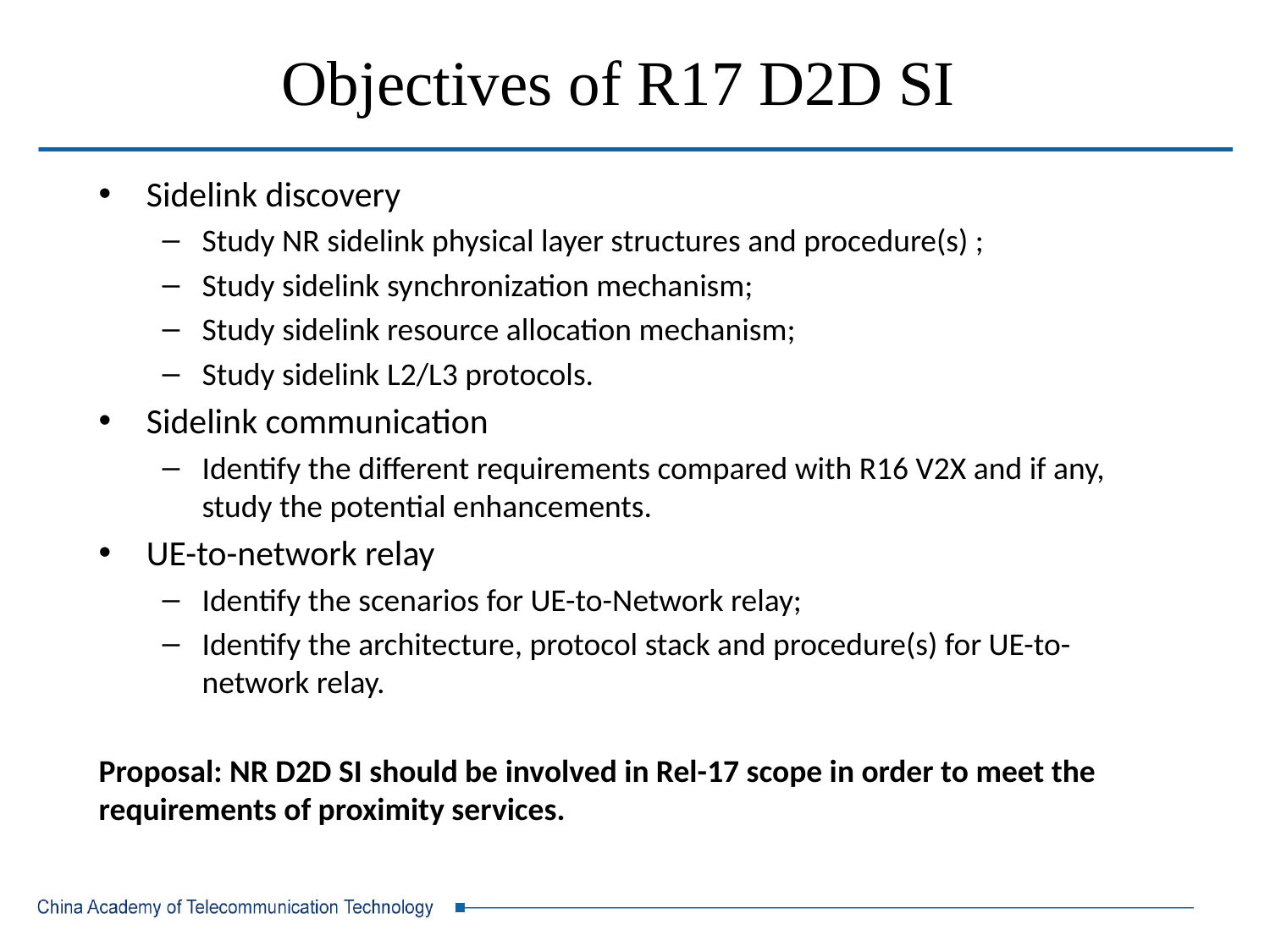

Objectives of R17 D2D SI
Sidelink discovery
Study NR sidelink physical layer structures and procedure(s) ;
Study sidelink synchronization mechanism;
Study sidelink resource allocation mechanism;
Study sidelink L2/L3 protocols.
Sidelink communication
Identify the different requirements compared with R16 V2X and if any, study the potential enhancements.
UE-to-network relay
Identify the scenarios for UE-to-Network relay;
Identify the architecture, protocol stack and procedure(s) for UE-to-network relay.

Proposal: NR D2D SI should be involved in Rel-17 scope in order to meet the requirements of proximity services.